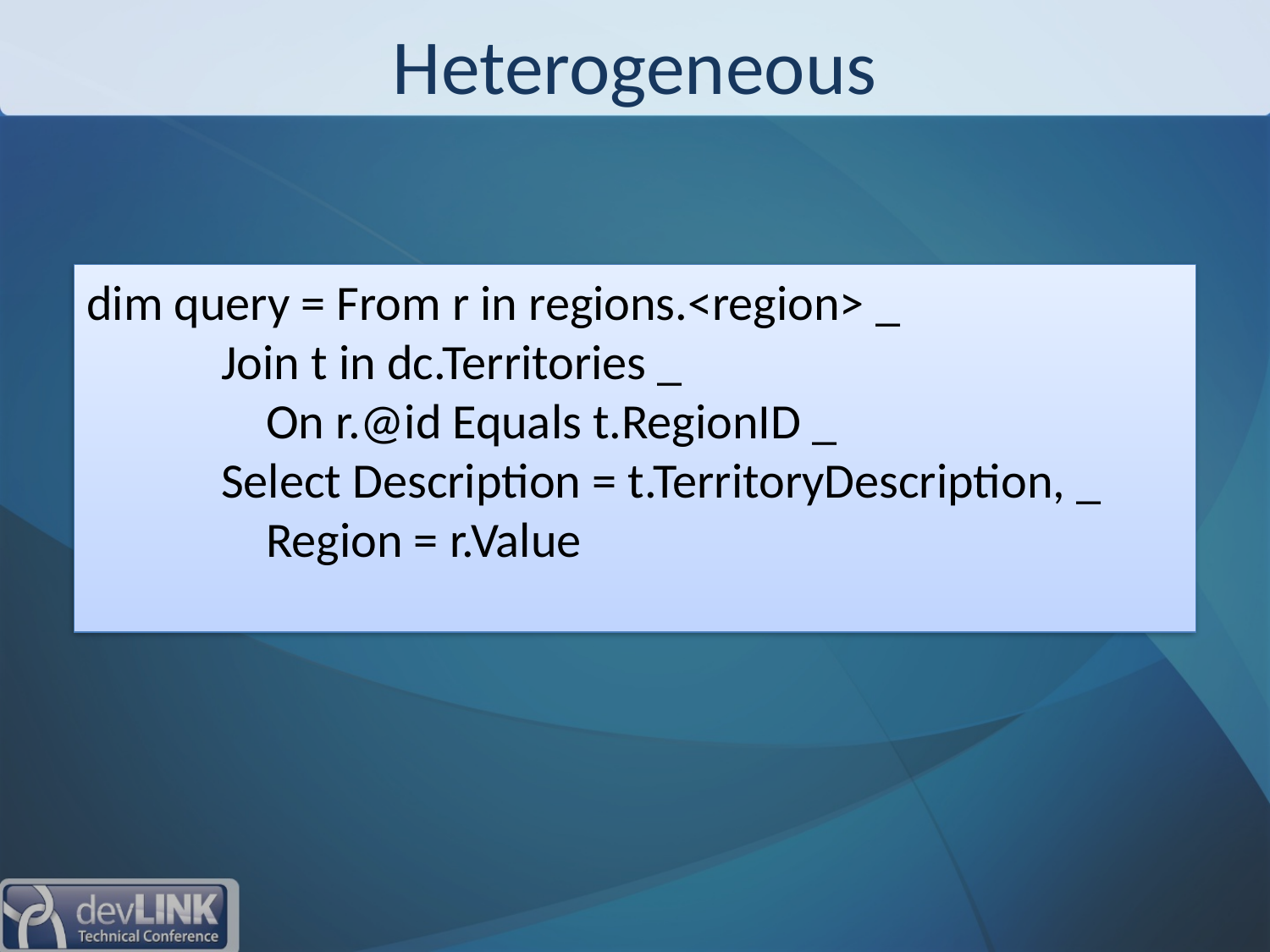

# Heterogeneous
dim query = From r in regions.<region> _
            Join t in dc.Territories _
                On r.@id Equals t.RegionID _
            Select Description = t.TerritoryDescription, _
                Region = r.Value